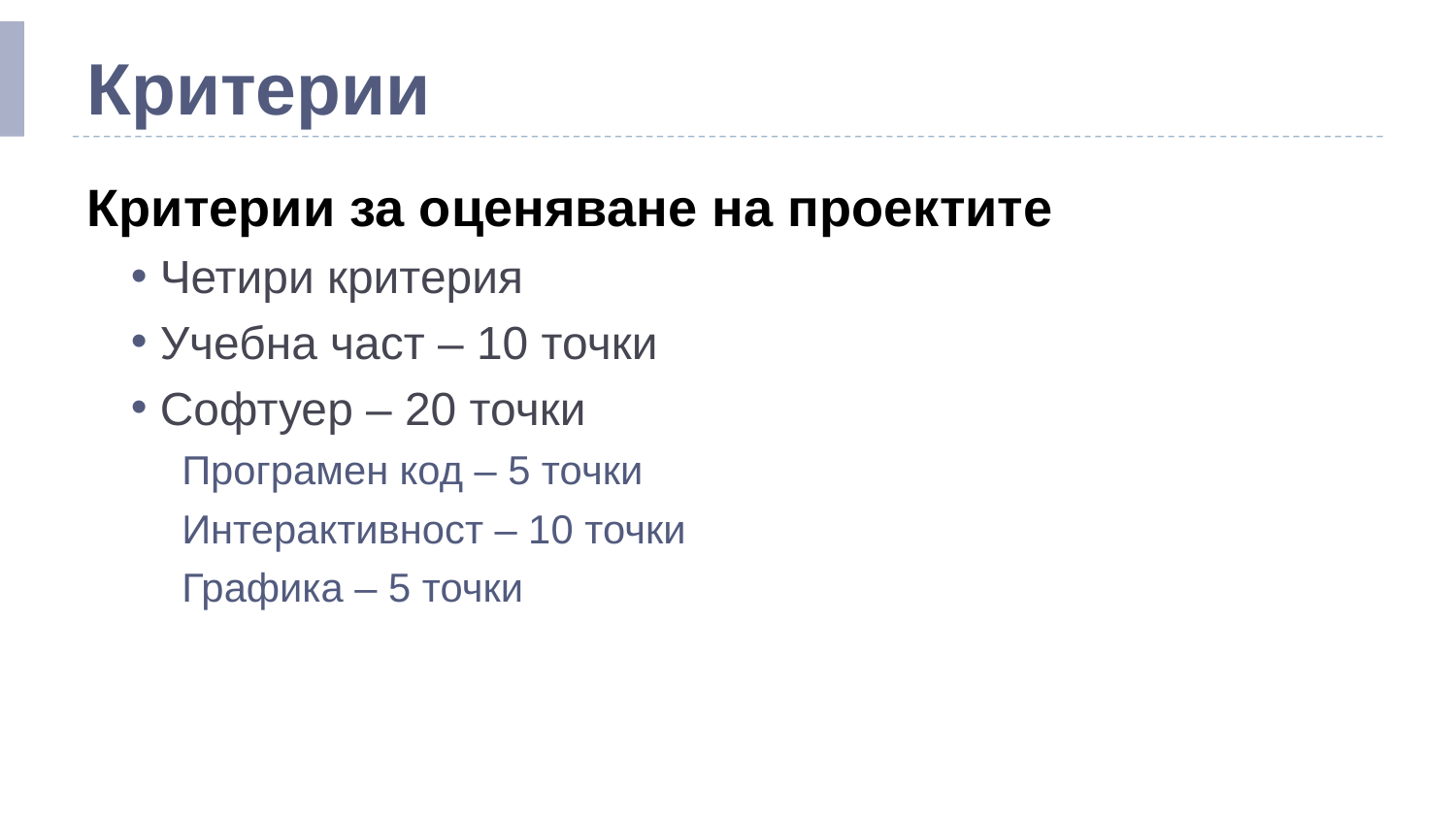

# Критерии
Критерии за оценяване на проектите
Четири критерия
Учебна част – 10 точки
Софтуер – 20 точки
Програмен код – 5 точки
Интерактивност – 10 точки
Графика – 5 точки